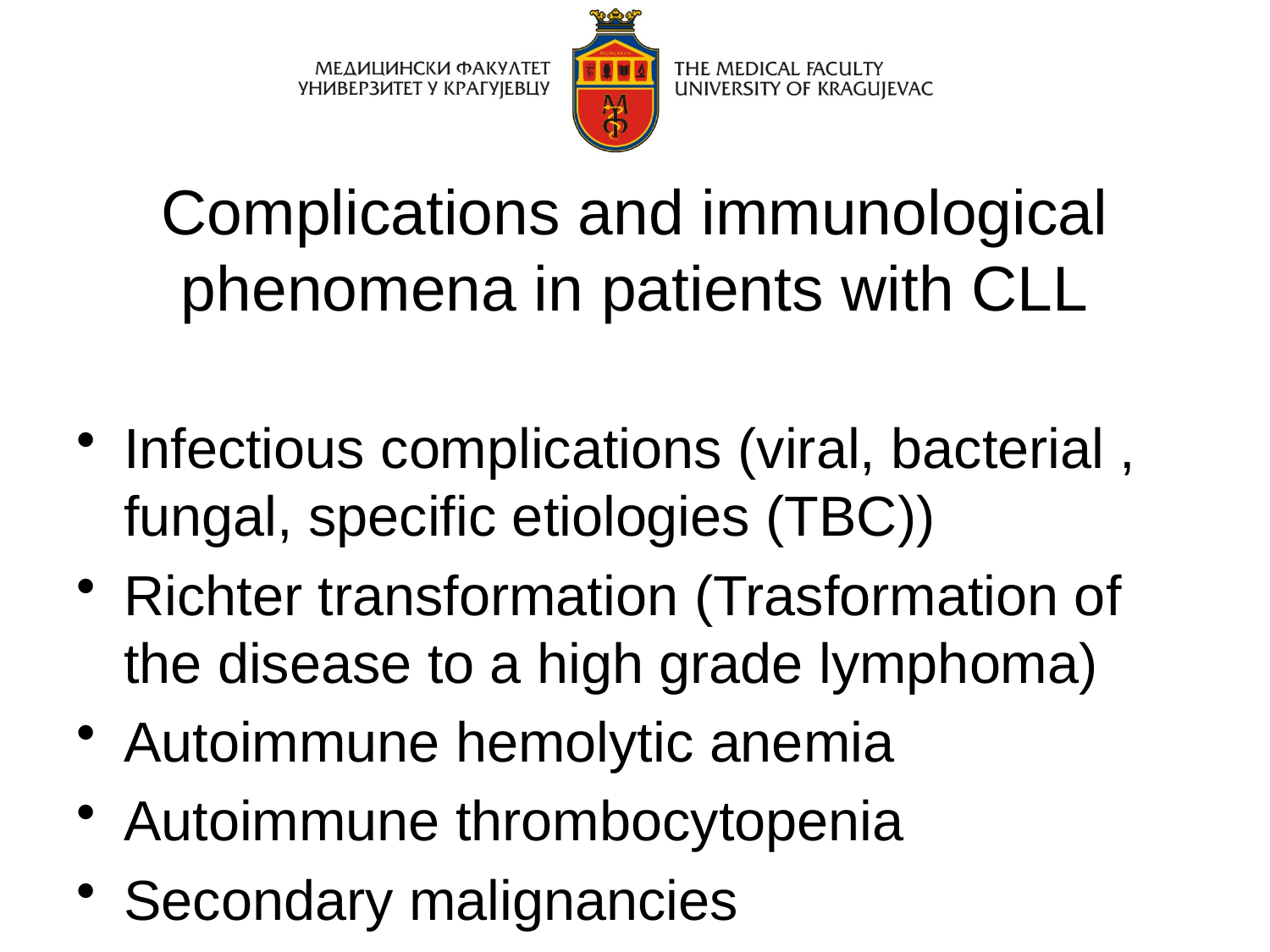

# Complications and immunological phenomena in patients with CLL
Infectious complications (viral, bacterial , fungal, specific etiologies (TBC))
Richter transformation (Trasformation of the disease to a high grade lymphoma)
Autoimmune hemolytic anemia
Autoimmune thrombocytopenia
Secondary malignancies